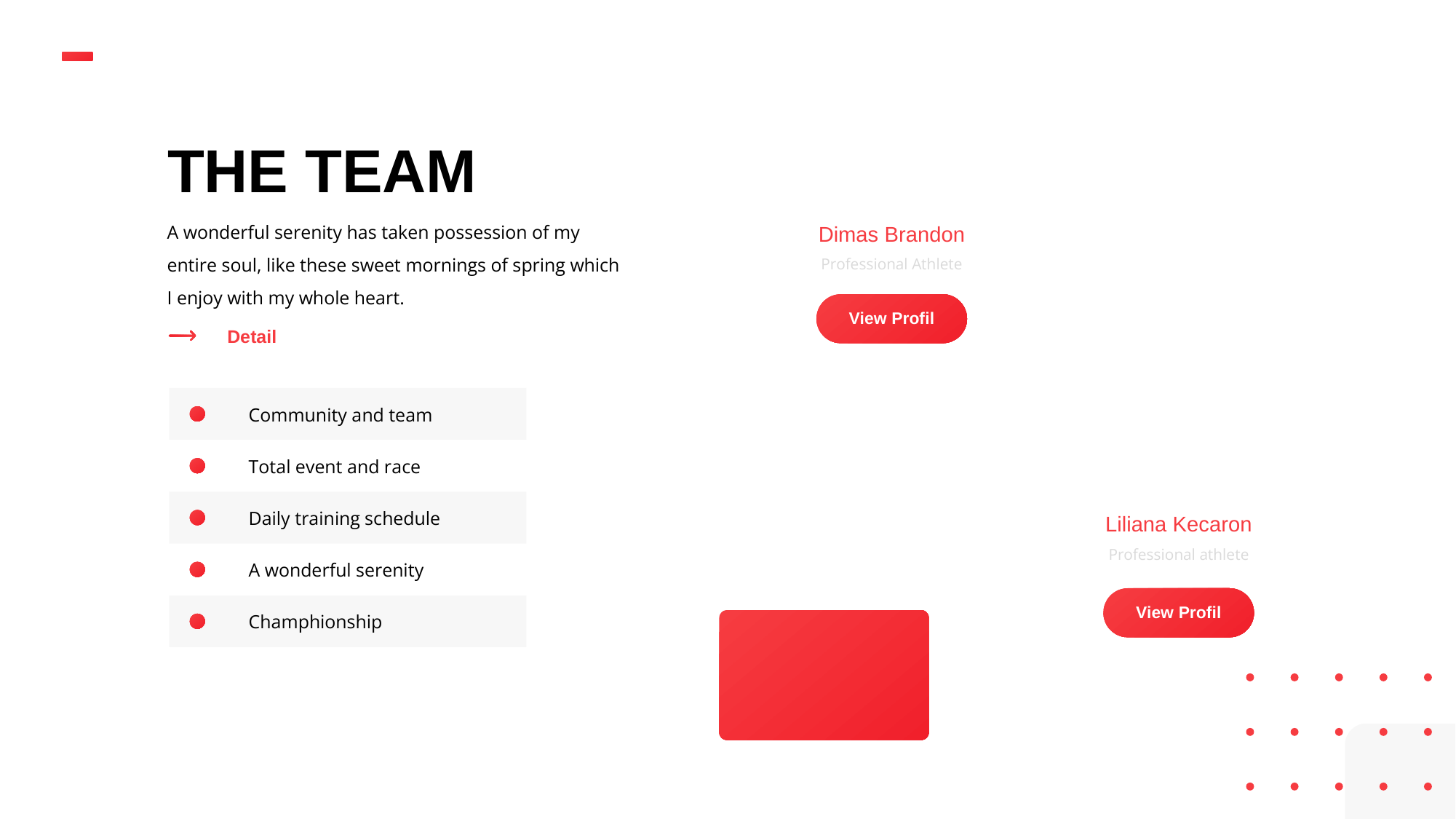

THE TEAM

A wonderful serenity has taken possession of my entire soul, like these sweet mornings of spring which I enjoy with my whole heart.
Dimas Brandon
Professional Athlete

View Profil
Detail

Community and team

Total event and race

Daily training schedule
Liliana Kecaron

Professional athlete
A wonderful serenity

View Profil
Champhionship